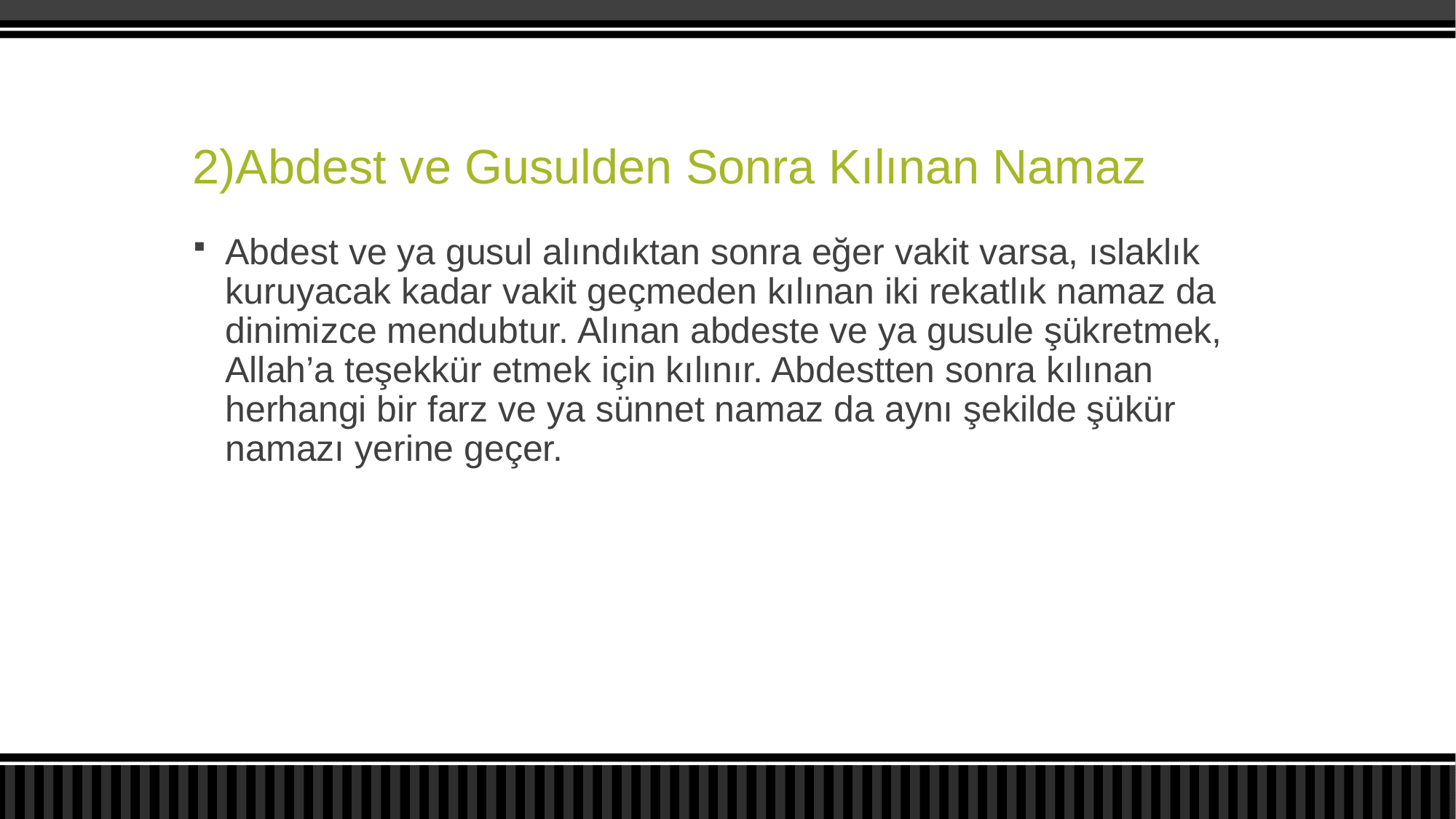

# 2)Abdest ve Gusulden Sonra Kılınan Namaz
Abdest ve ya gusul alındıktan sonra eğer vakit varsa, ıslaklık kuruyacak kadar vakit geçmeden kılınan iki rekatlık namaz da dinimizce mendubtur. Alınan abdeste ve ya gusule şükretmek, Allah’a teşekkür etmek için kılınır. Abdestten sonra kılınan herhangi bir farz ve ya sünnet namaz da aynı şekilde şükür namazı yerine geçer.